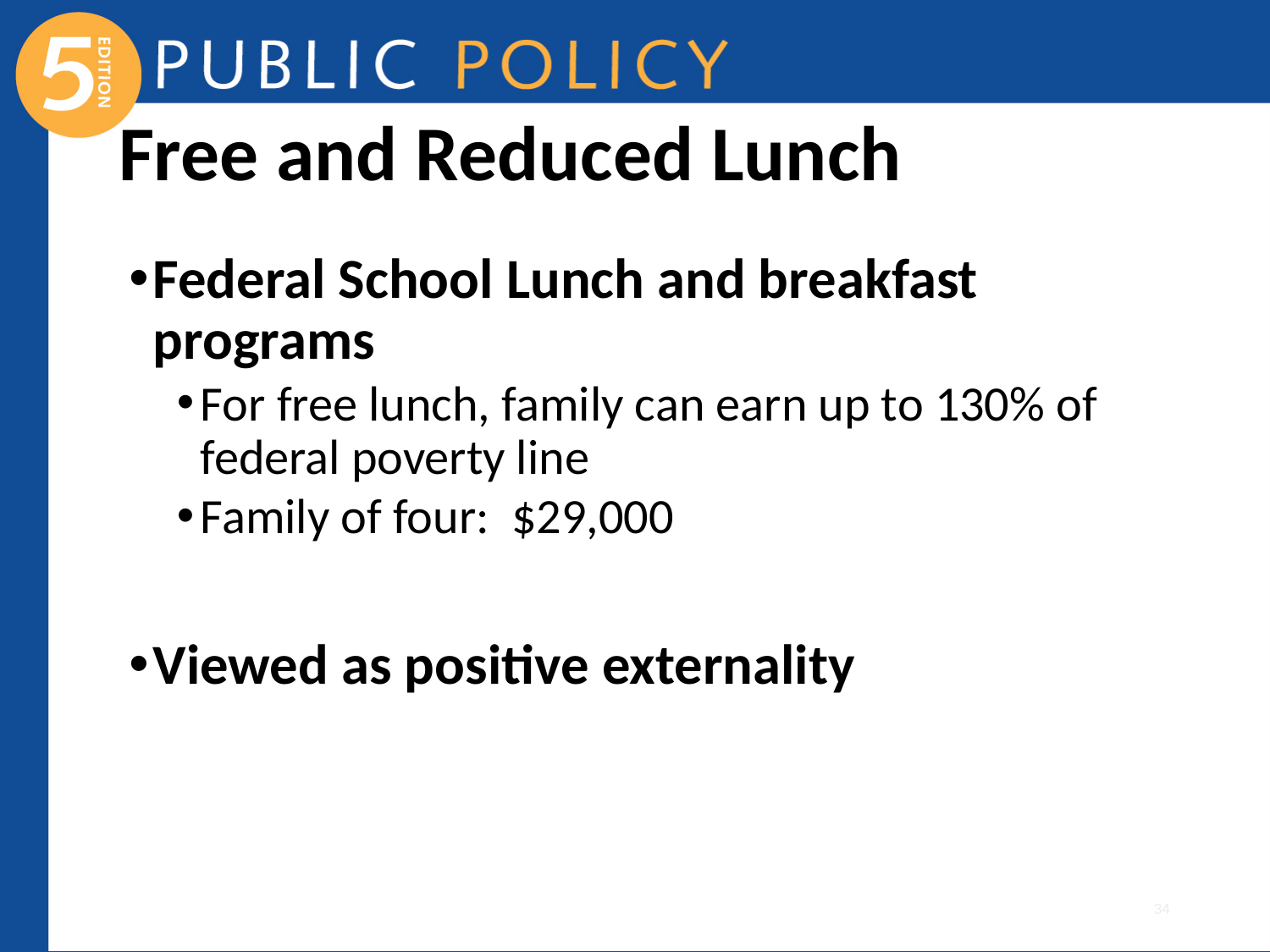

# Free and Reduced Lunch
Federal School Lunch and breakfast programs
For free lunch, family can earn up to 130% of federal poverty line
Family of four:  $29,000

Viewed as positive externality
34